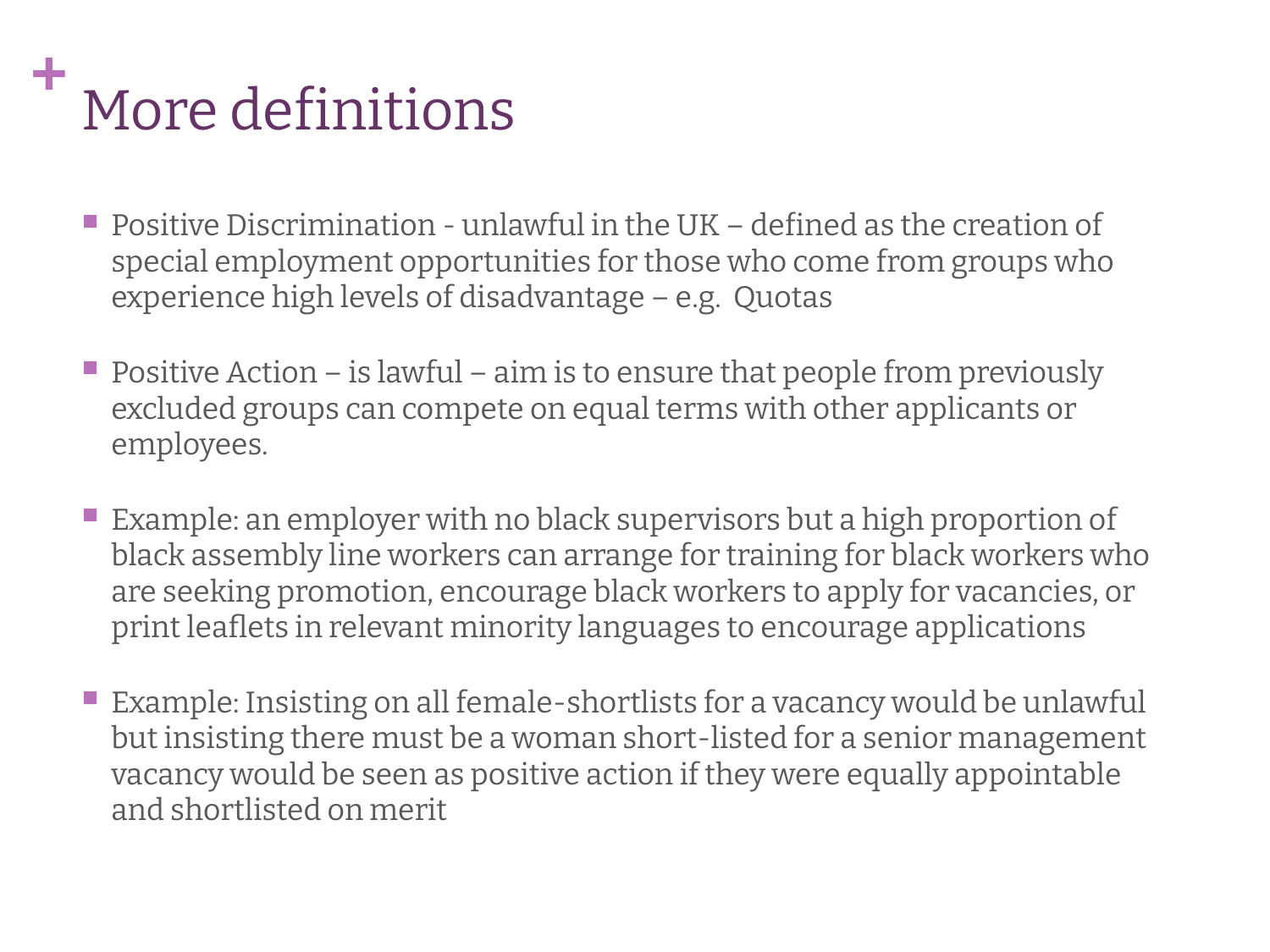

# More definitions
Positive Discrimination - unlawful in the UK – defined as the creation of special employment opportunities for those who come from groups who experience high levels of disadvantage – e.g.  Quotas
Positive Action – is lawful – aim is to ensure that people from previously excluded groups can compete on equal terms with other applicants or employees.
Example: an employer with no black supervisors but a high proportion of black assembly line workers can arrange for training for black workers who are seeking promotion, encourage black workers to apply for vacancies, or print leaflets in relevant minority languages to encourage applications
Example: Insisting on all female-shortlists for a vacancy would be unlawful but insisting there must be a woman short-listed for a senior management vacancy would be seen as positive action if they were equally appointable and shortlisted on merit